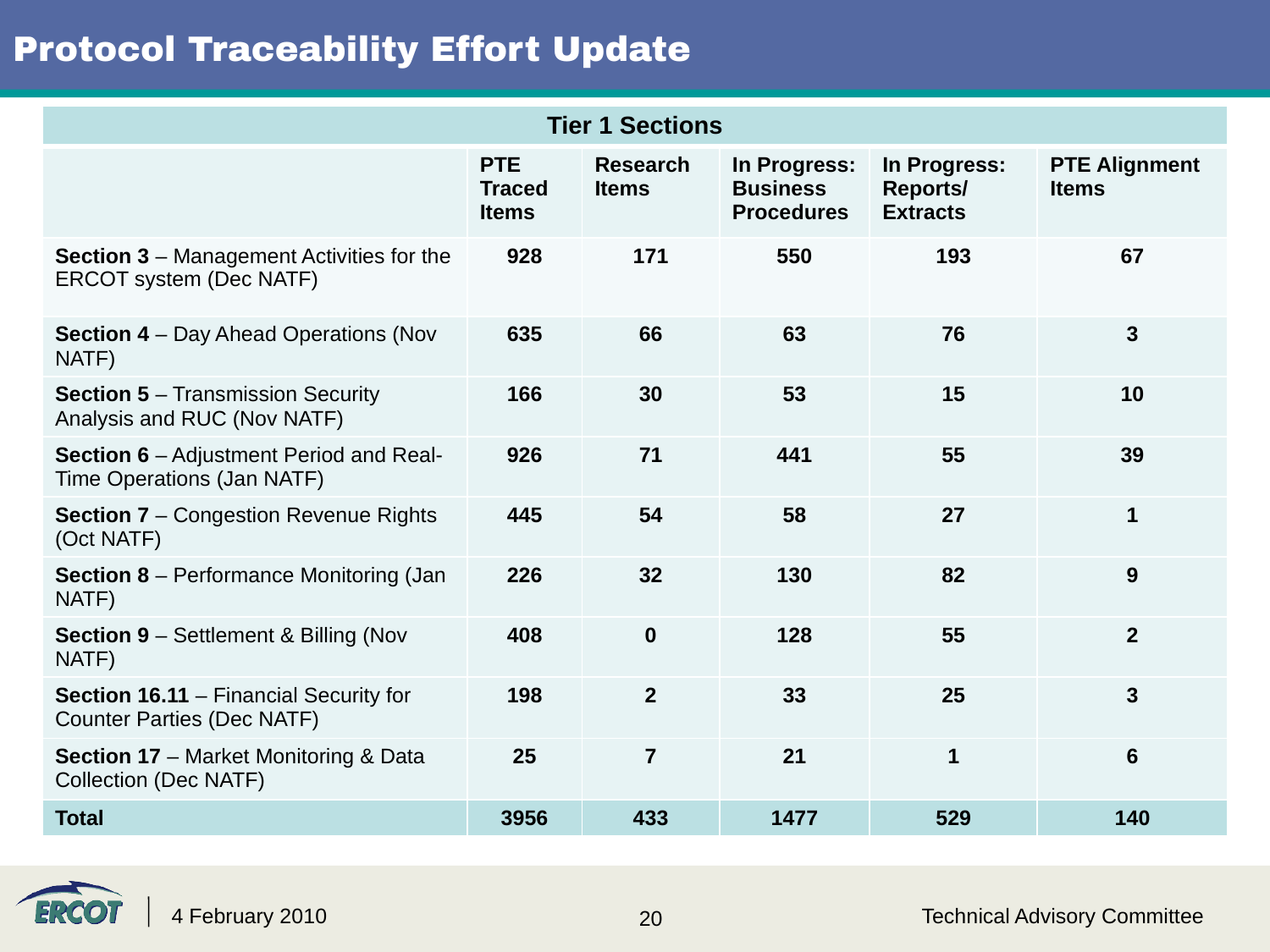

Protocol Traceability Effort Update
| Tier 1 Sections |  |  |  |  |  |
| --- | --- | --- | --- | --- | --- |
|  | PTE Traced Items | Research Items | In Progress: Business Procedures | In Progress: Reports/ Extracts | PTE Alignment Items |
| Section 3 – Management Activities for the ERCOT system (Dec NATF) | 928 | 171 | 550 | 193 | 67 |
| Section 4 – Day Ahead Operations (Nov NATF) | 635 | 66 | 63 | 76 | 3 |
| Section 5 – Transmission Security Analysis and RUC (Nov NATF) | 166 | 30 | 53 | 15 | 10 |
| Section 6 – Adjustment Period and Real-Time Operations (Jan NATF) | 926 | 71 | 441 | 55 | 39 |
| Section 7 – Congestion Revenue Rights (Oct NATF) | 445 | 54 | 58 | 27 | 1 |
| Section 8 – Performance Monitoring (Jan NATF) | 226 | 32 | 130 | 82 | 9 |
| Section 9 – Settlement & Billing (Nov NATF) | 408 | 0 | 128 | 55 | 2 |
| Section 16.11 – Financial Security for Counter Parties (Dec NATF) | 198 | 2 | 33 | 25 | 3 |
| Section 17 – Market Monitoring & Data Collection (Dec NATF) | 25 | 7 | 21 | 1 | 6 |
| Total | 3956 | 433 | 1477 | 529 | 140 |
4 February 2010
Technical Advisory Committee